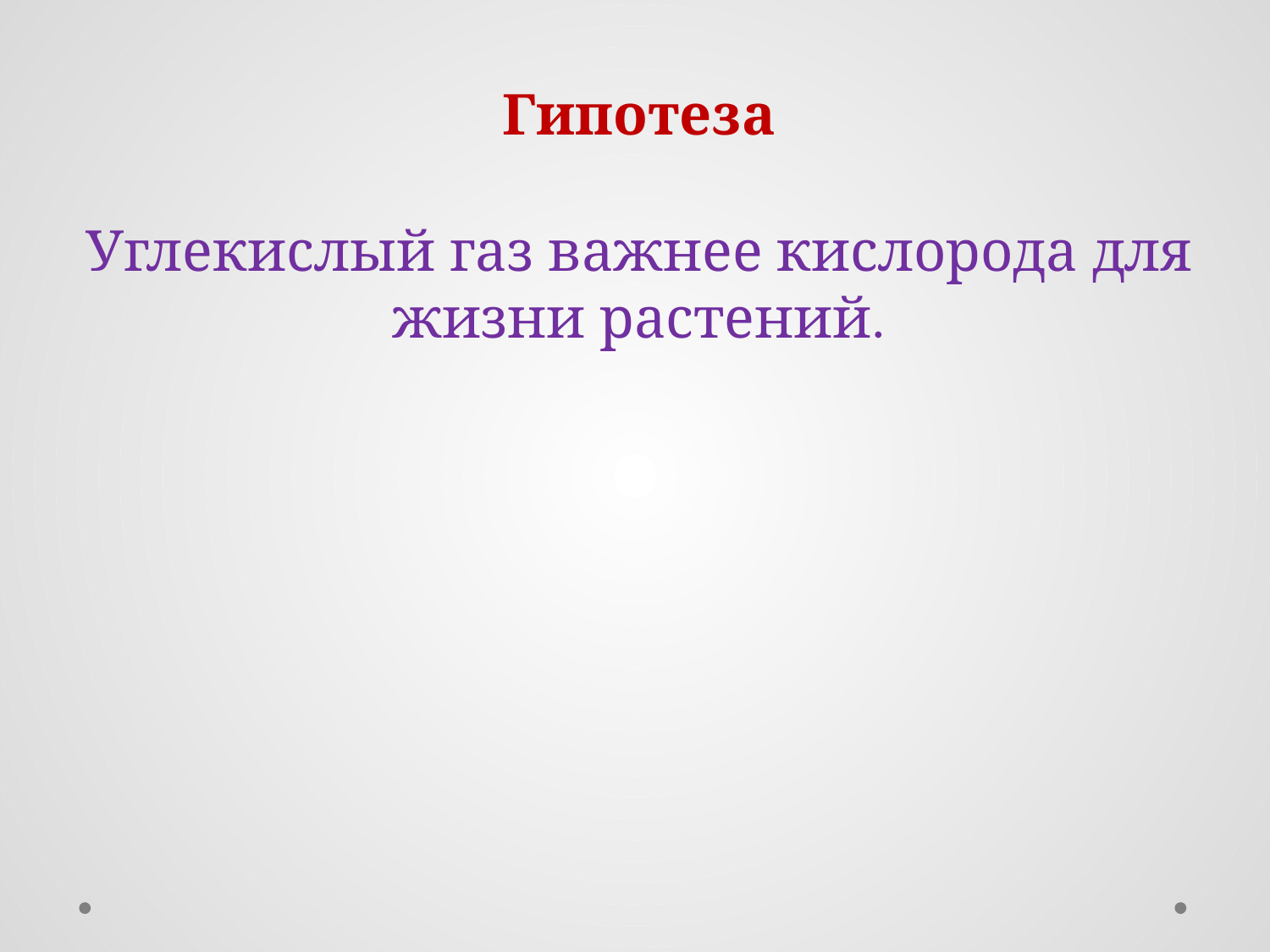

# Гипотеза Углекислый газ важнее кислорода для жизни растений.